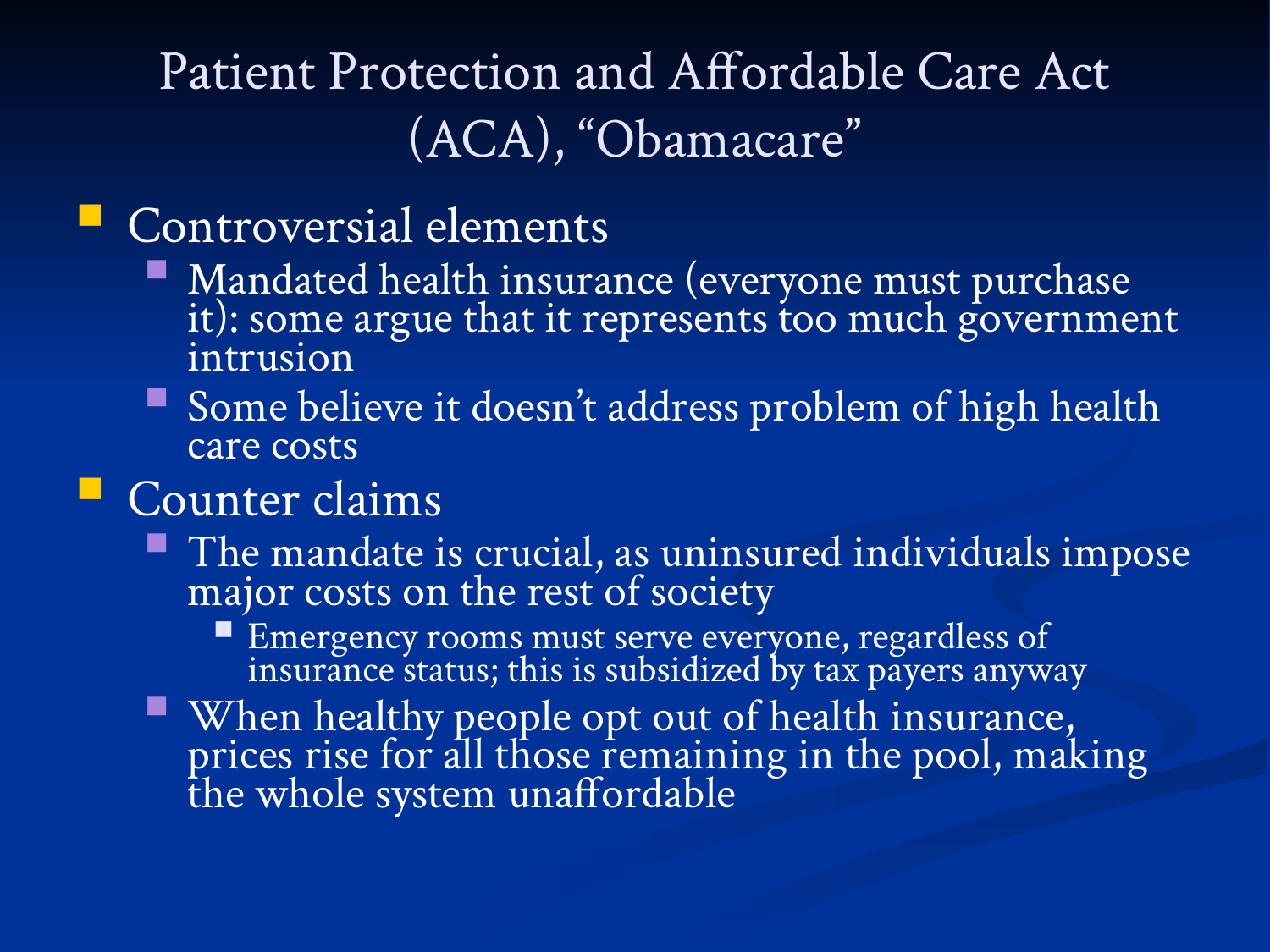

Patient Protection and Affordable Care Act (ACA), “Obamacare”
# Controversial elements
Mandated health insurance (everyone must purchase it): some argue that it represents too much government intrusion
Some believe it doesn’t address problem of high health care costs
Counter claims
The mandate is crucial, as uninsured individuals impose major costs on the rest of society
Emergency rooms must serve everyone, regardless of insurance status; this is subsidized by tax payers anyway
When healthy people opt out of health insurance, prices rise for all those remaining in the pool, making the whole system unaffordable